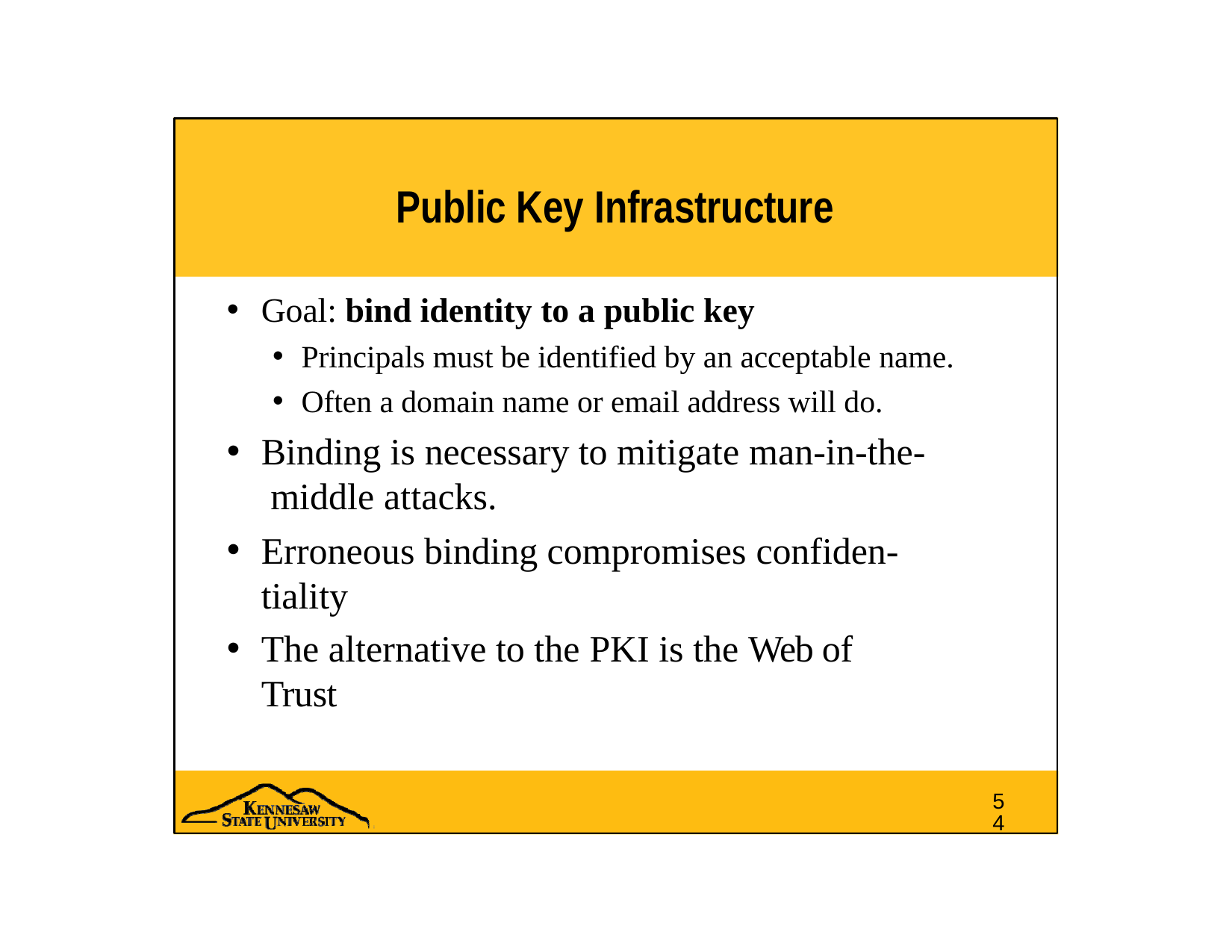

# Public Key Infrastructure
Goal: bind identity to a public key
Principals must be identified by an acceptable name.
Often a domain name or email address will do.
Binding is necessary to mitigate man-in-the-  middle attacks.
Erroneous binding compromises confiden-tiality
The alternative to the PKI is the Web of Trust

54